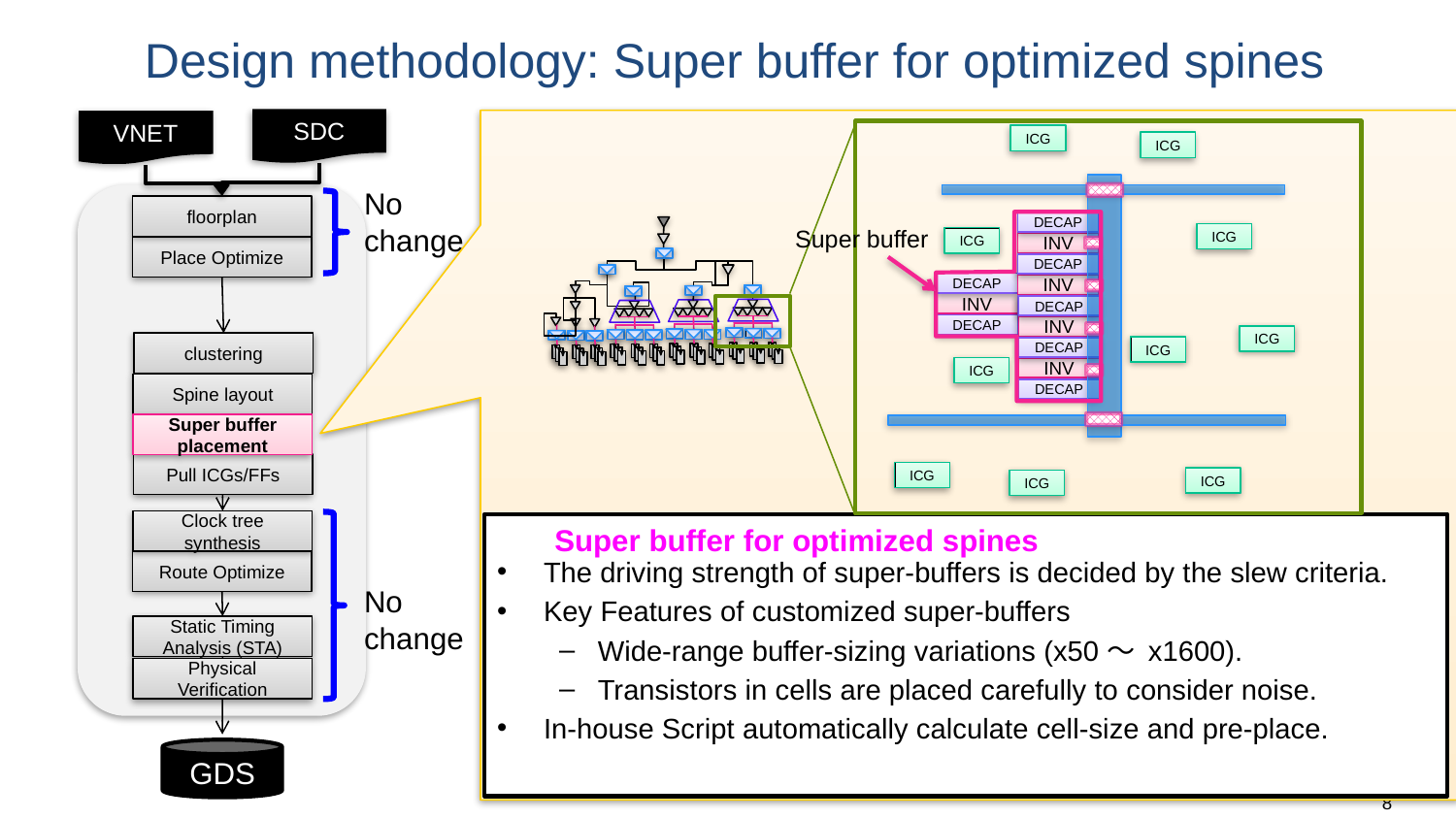

# Design methodology: Super buffer for optimized spines
SDC
VNET

ICG
ICG

No
change

floorplan

DECAP
Super buffer

ICG
ICG
INV
Place Optimize

DECAP
DECAP
DECAP
INV

INV

DECAP
DECAP
DECAP
INV

ICG
clustering
ICG
DECAP
DECAP
ICG
INV

Spine layout
DECAP

Super buffer placement

Pull ICGs/FFs
ICG
ICG
ICG
Clock tree synthesis

The driving strength of super-buffers is decided by the slew criteria.
Key Features of customized super-buffers
Wide-range buffer-sizing variations (x50～ x1600).
Transistors in cells are placed carefully to consider noise.
In-house Script automatically calculate cell-size and pre-place.

Super buffer for optimized spines
Route Optimize
No
change
Static Timing Analysis (STA)
Physical Verification
GDS
8